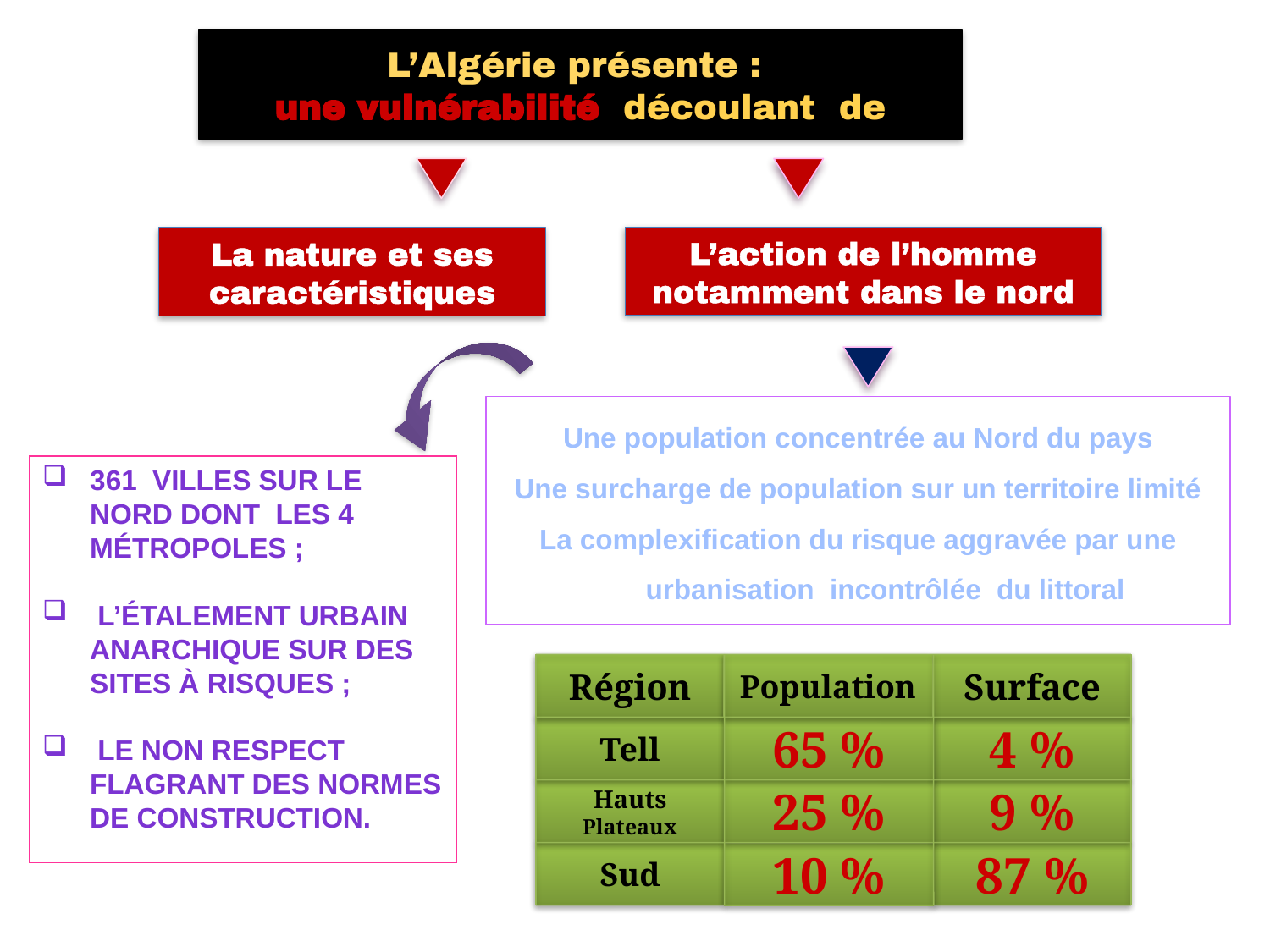

L’Algérie présente :
une vulnérabilité  découlant  de

L’action de l’homme notamment dans le nord
La nature et ses caractéristiques

Une population concentrée au Nord du pays
Une surcharge de population sur un territoire limité
La complexification du risque aggravée par une urbanisation  incontrôlée  du littoral
361  villes sur le Nord dont  les 4 métropoles ;

 l’étalement urbain anarchique sur des sites à risques ;

 le non respect flagrant des normes de construction.
Région

Population

Surface

Tell

65 %
4 %
Hauts Plateaux

25 %
9 %
Sud

87 %
10 %